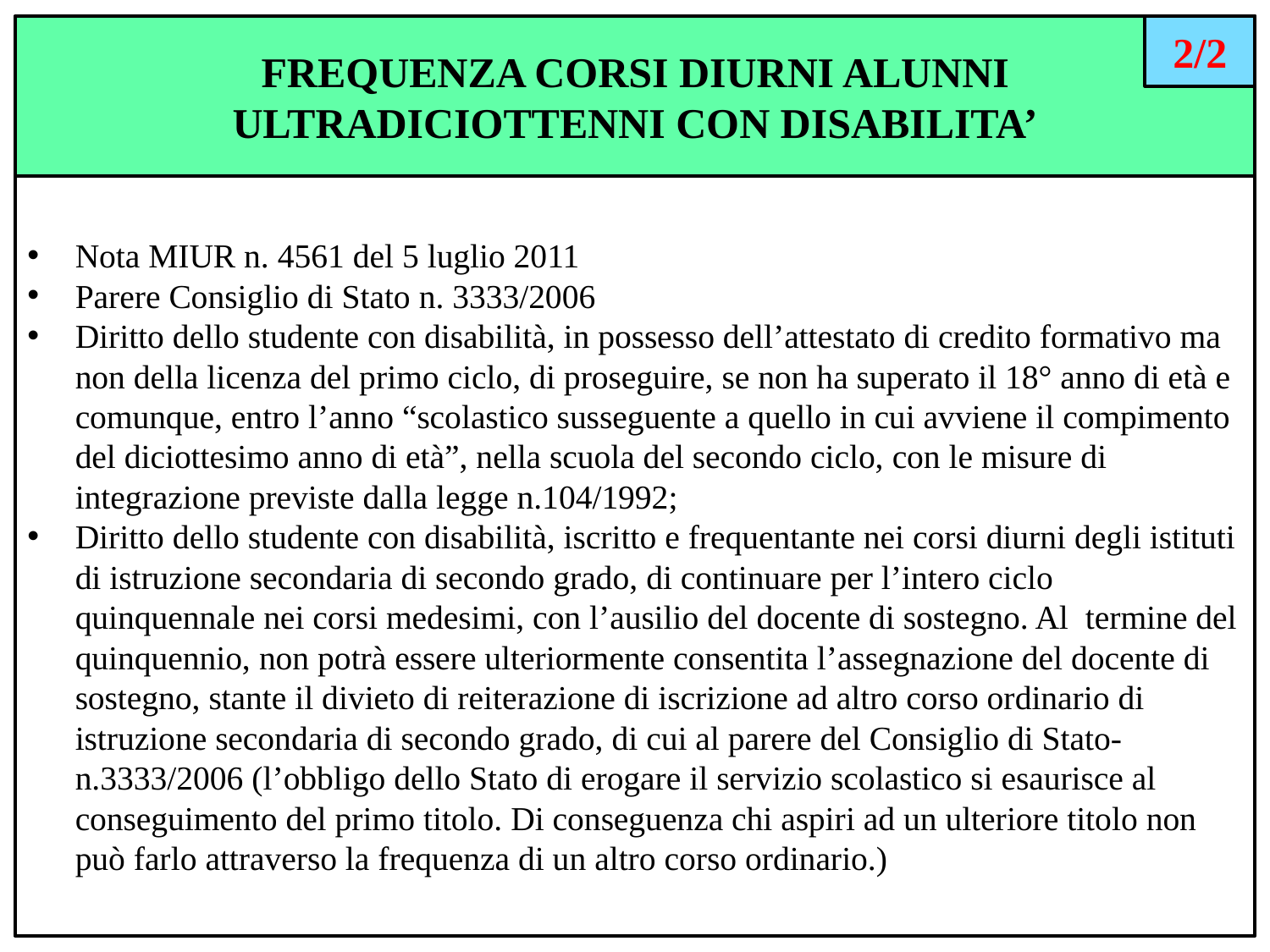

FREQUENZA CORSI DIURNI ALUNNI
ULTRADICIOTTENNI CON DISABILITA’
2/2
Nota MIUR n. 4561 del 5 luglio 2011
Parere Consiglio di Stato n. 3333/2006
Diritto dello studente con disabilità, in possesso dell’attestato di credito formativo ma non della licenza del primo ciclo, di proseguire, se non ha superato il 18° anno di età e comunque, entro l’anno “scolastico susseguente a quello in cui avviene il compimento del diciottesimo anno di età”, nella scuola del secondo ciclo, con le misure di integrazione previste dalla legge n.104/1992;
Diritto dello studente con disabilità, iscritto e frequentante nei corsi diurni degli istituti di istruzione secondaria di secondo grado, di continuare per l’intero ciclo quinquennale nei corsi medesimi, con l’ausilio del docente di sostegno. Al  termine del quinquennio, non potrà essere ulteriormente consentita l’assegnazione del docente di sostegno, stante il divieto di reiterazione di iscrizione ad altro corso ordinario di istruzione secondaria di secondo grado, di cui al parere del Consiglio di Stato- n.3333/2006 (l’obbligo dello Stato di erogare il servizio scolastico si esaurisce al conseguimento del primo titolo. Di conseguenza chi aspiri ad un ulteriore titolo non può farlo attraverso la frequenza di un altro corso ordinario.)